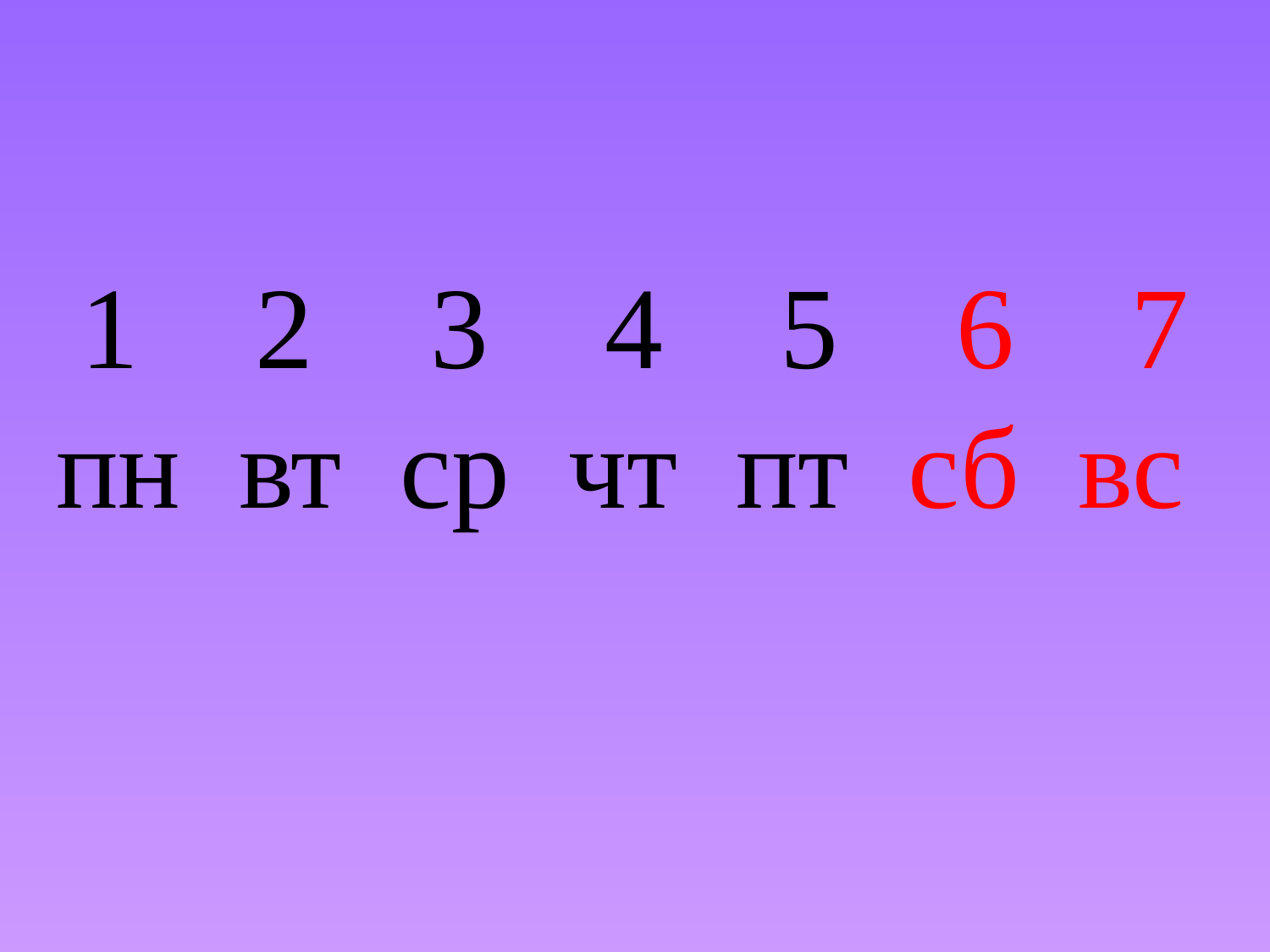

# 1    2    3    4    5    6    7 пн  вт  ср  чт  пт  сб  вс